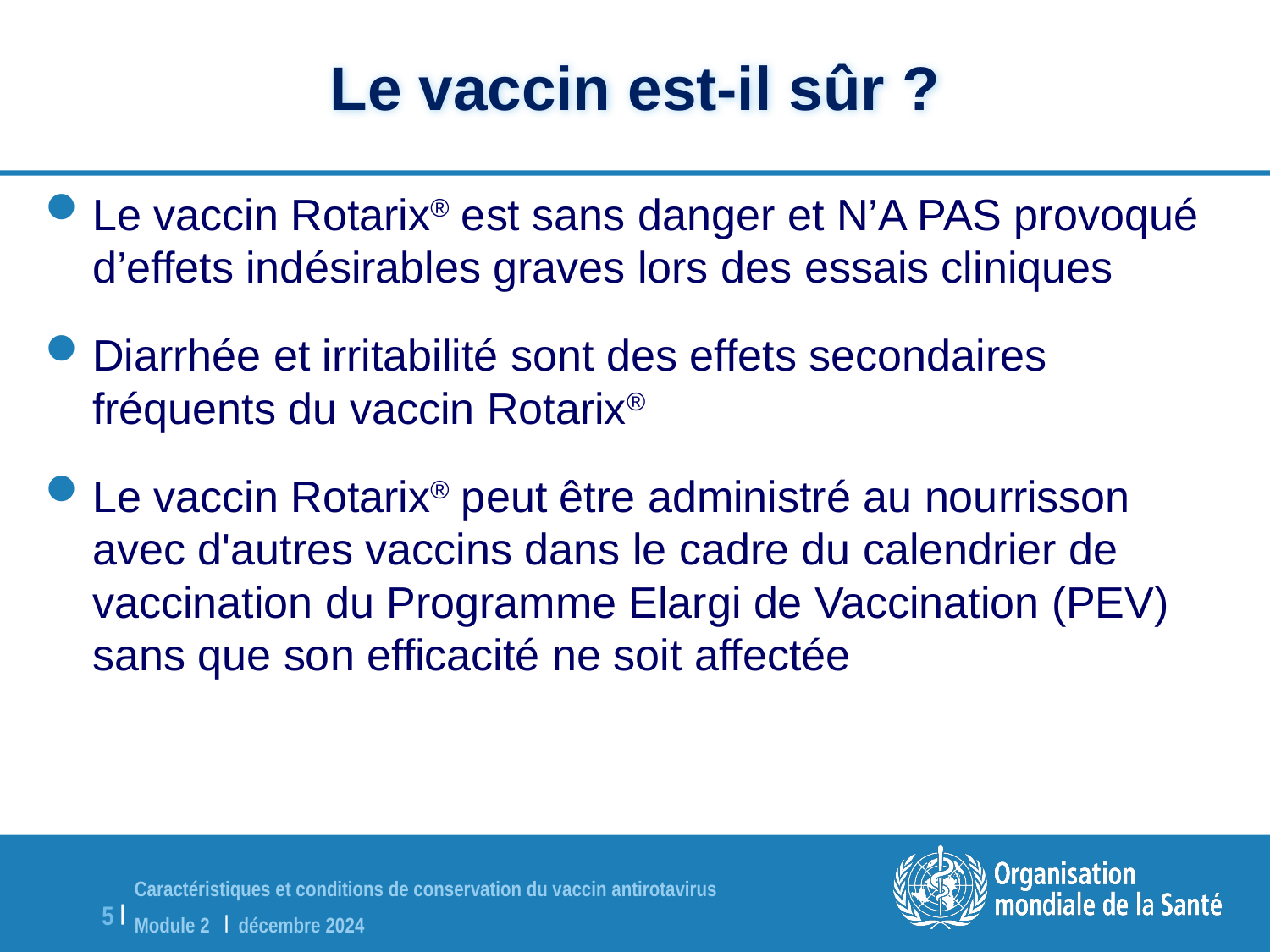

Le vaccin est-il sûr ?
Le vaccin Rotarix® est sans danger et N’A PAS provoqué d’effets indésirables graves lors des essais cliniques
Diarrhée et irritabilité sont des effets secondaires fréquents du vaccin Rotarix®
Le vaccin Rotarix® peut être administré au nourrisson avec d'autres vaccins dans le cadre du calendrier de vaccination du Programme Elargi de Vaccination (PEV) sans que son efficacité ne soit affectée